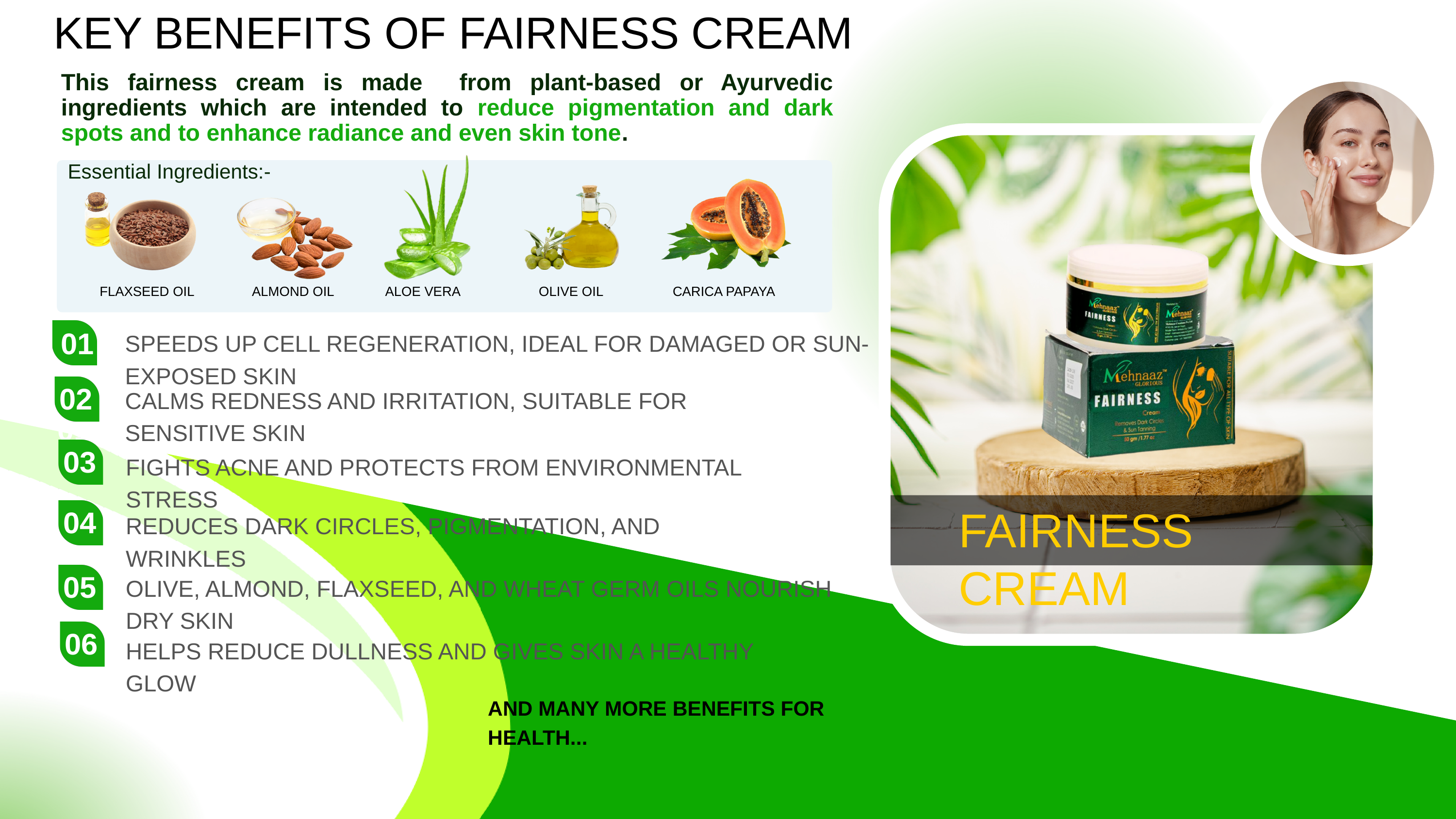

KEY BENEFITS OF FAIRNESS CREAM

This fairness cream is made  from plant-based or Ayurvedic ingredients which are intended to reduce pigmentation and dark spots and to enhance radiance and even skin tone.

Essential Ingredients:-

FLAXSEED OIL
ALMOND OIL
ALOE VERA
OLIVE OIL
CARICA PAPAYA

01
SPEEDS UP CELL REGENERATION, IDEAL FOR DAMAGED OR SUN-EXPOSED SKIN

02
CALMS REDNESS AND IRRITATION, SUITABLE FOR SENSITIVE SKIN
01

03
FIGHTS ACNE AND PROTECTS FROM ENVIRONMENTAL STRESS

FAIRNESS CREAM

04
REDUCES DARK CIRCLES, PIGMENTATION, AND WRINKLES

05
OLIVE, ALMOND, FLAXSEED, AND WHEAT GERM OILS NOURISH DRY SKIN

06
HELPS REDUCE DULLNESS AND GIVES SKIN A HEALTHY GLOW

AND MANY MORE BENEFITS FOR HEALTH...